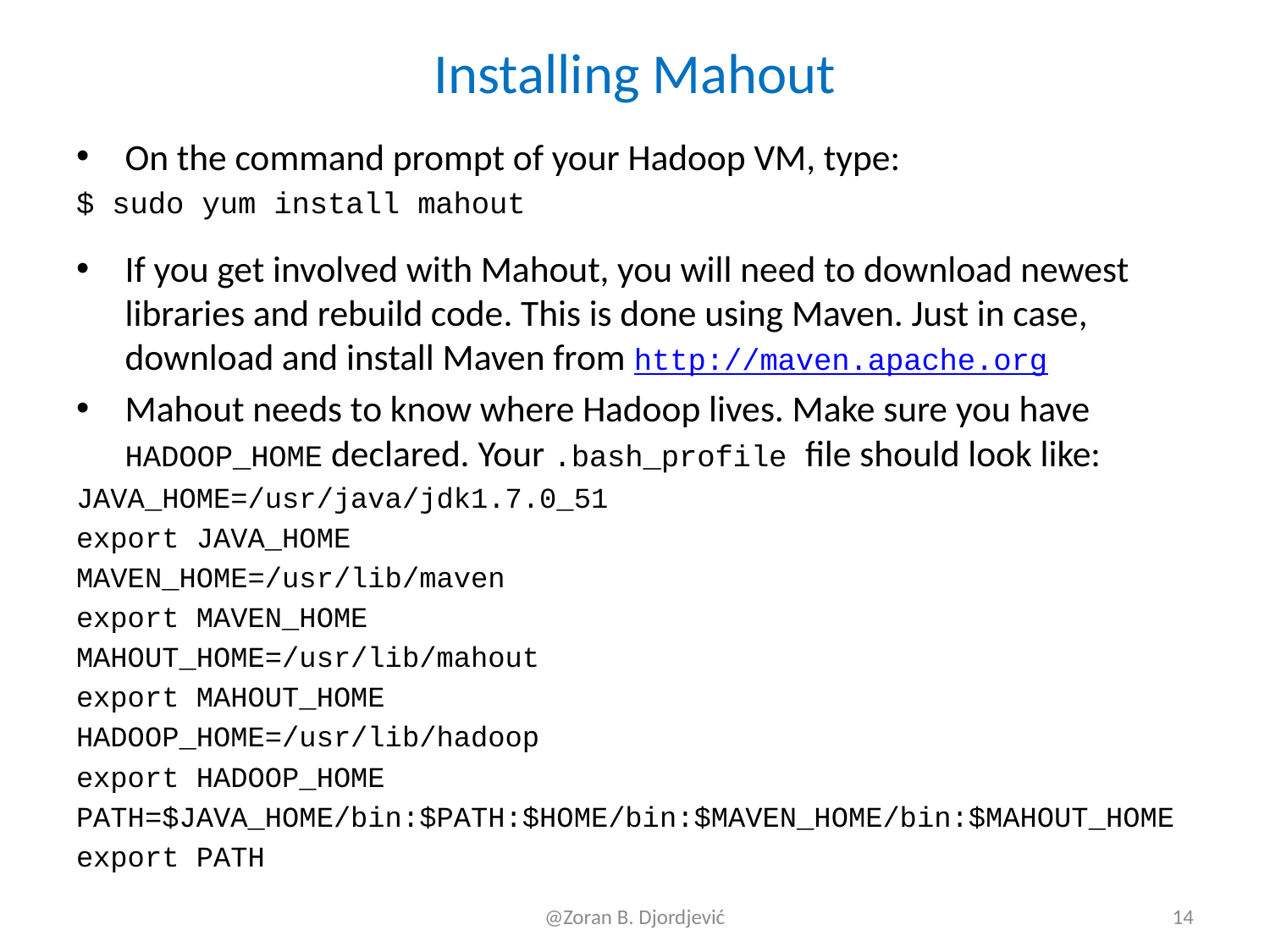

# Installing Mahout
On the command prompt of your Hadoop VM, type:
$ sudo yum install mahout

If you get involved with Mahout, you will need to download newest libraries and rebuild code. This is done using Maven. Just in case, download and install Maven from http://maven.apache.org
Mahout needs to know where Hadoop lives. Make sure you have HADOOP_HOME declared. Your .bash_profile file should look like:
JAVA_HOME=/usr/java/jdk1.7.0_51
export JAVA_HOME
MAVEN_HOME=/usr/lib/maven
export MAVEN_HOME
MAHOUT_HOME=/usr/lib/mahout
export MAHOUT_HOME
HADOOP_HOME=/usr/lib/hadoop
export HADOOP_HOME
PATH=$JAVA_HOME/bin:$PATH:$HOME/bin:$MAVEN_HOME/bin:$MAHOUT_HOME
export PATH
@Zoran B. Djordjević
14